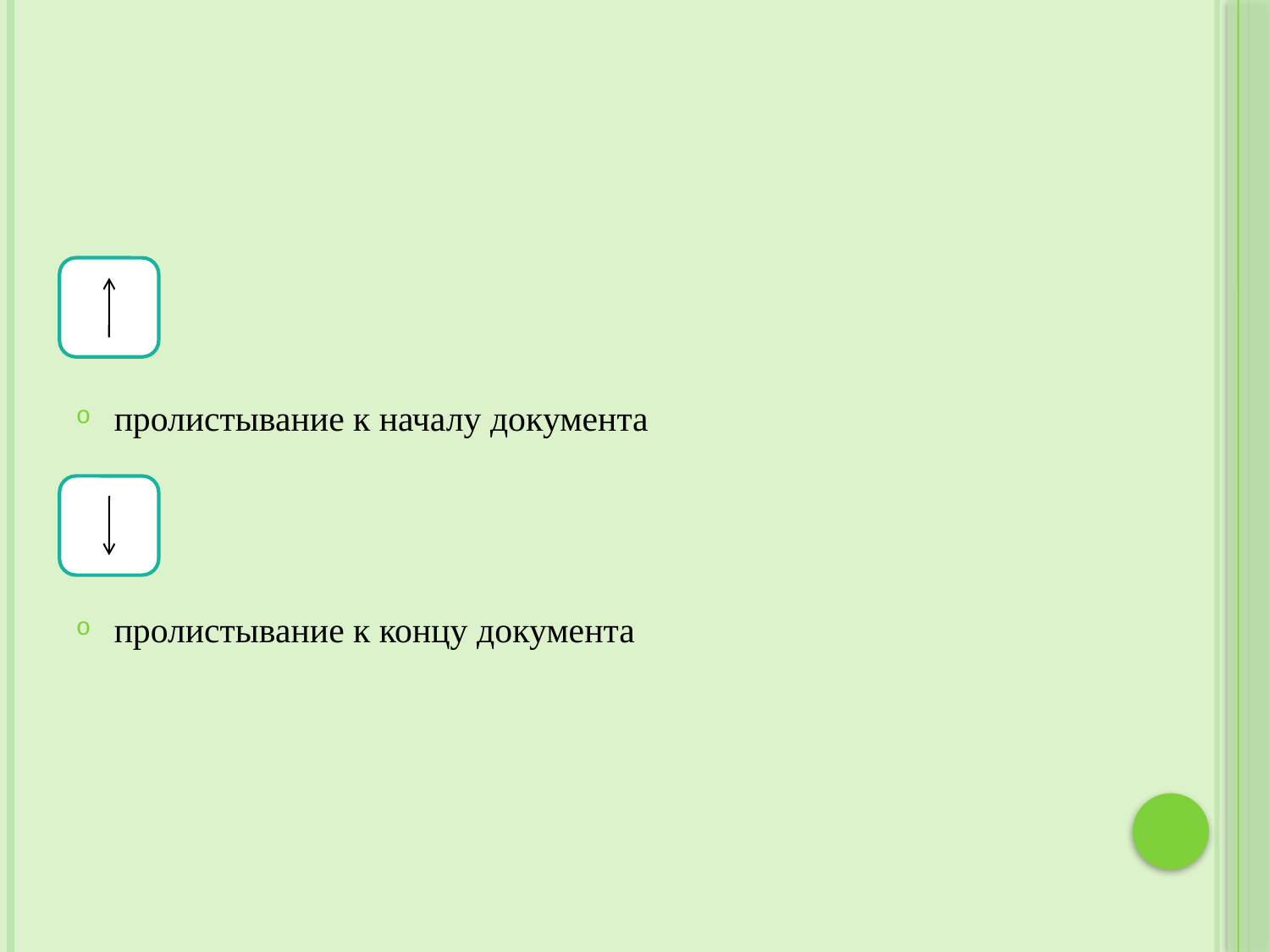

пролистывание к началу документа

пролистывание к концу документа